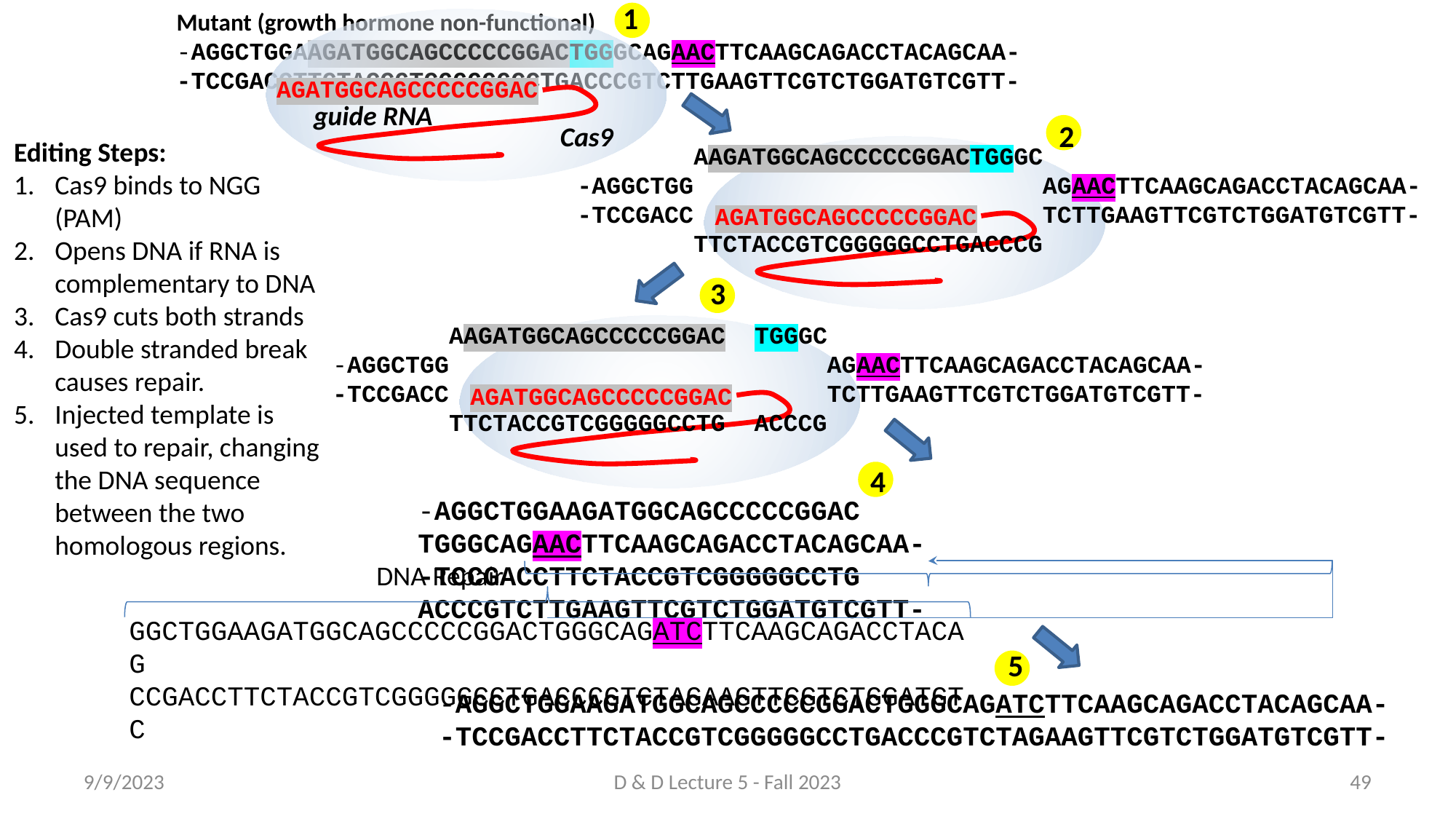

Mutant (growth hormone non-functional)
-AGGCTGGAAGATGGCAGCCCCCGGACTGGGCAGAACTTCAAGCAGACCTACAGCAA-
-TCCGACCTTCTACCGTCGGGGGCCTGACCCGTCTTGAAGTTCGTCTGGATGTCGTT-

AGATGGCAGCCCCCGGAC

1

guide RNA

2

Cas9
Editing Steps:
Cas9 binds to NGG (PAM)
Opens DNA if RNA is complementary to DNA
Cas9 cuts both strands
Double stranded break causes repair.
Injected template is used to repair, changing the DNA sequence between the two homologous regions.
        AAGATGGCAGCCCCCGGACTGGGC
-AGGCTGG                        AGAACTTCAAGCAGACCTACAGCAA-
-TCCGACC                        TCTTGAAGTTCGTCTGGATGTCGTT-
        TTCTACCGTCGGGGGCCTGACCCG

AGATGGCAGCCCCCGGAC

3

        AAGATGGCAGCCCCCGGAC  TGGGC
-AGGCTGG                          AGAACTTCAAGCAGACCTACAGCAA-
-TCCGACC                          TCTTGAAGTTCGTCTGGATGTCGTT-
        TTCTACCGTCGGGGGCCTG  ACCCG

AGATGGCAGCCCCCGGAC

4

-AGGCTGGAAGATGGCAGCCCCCGGAC  TGGGCAGAACTTCAAGCAGACCTACAGCAA-
-TCCGACCTTCTACCGTCGGGGGCCTG  ACCCGTCTTGAAGTTCGTCTGGATGTCGTT-
GGCTGGAAGATGGCAGCCCCCGGACTGGGCAGATCTTCAAGCAGACCTACAG
CCGACCTTCTACCGTCGGGGGCCTGACCCGTCTAGAAGTTCGTCTGGATGTC
DNA Repair

5

-AGGCTGGAAGATGGCAGCCCCCGGACTGGGCAGATCTTCAAGCAGACCTACAGCAA-
-TCCGACCTTCTACCGTCGGGGGCCTGACCCGTCTAGAAGTTCGTCTGGATGTCGTT-
9/9/2023
D & D Lecture 5 - Fall 2023
49